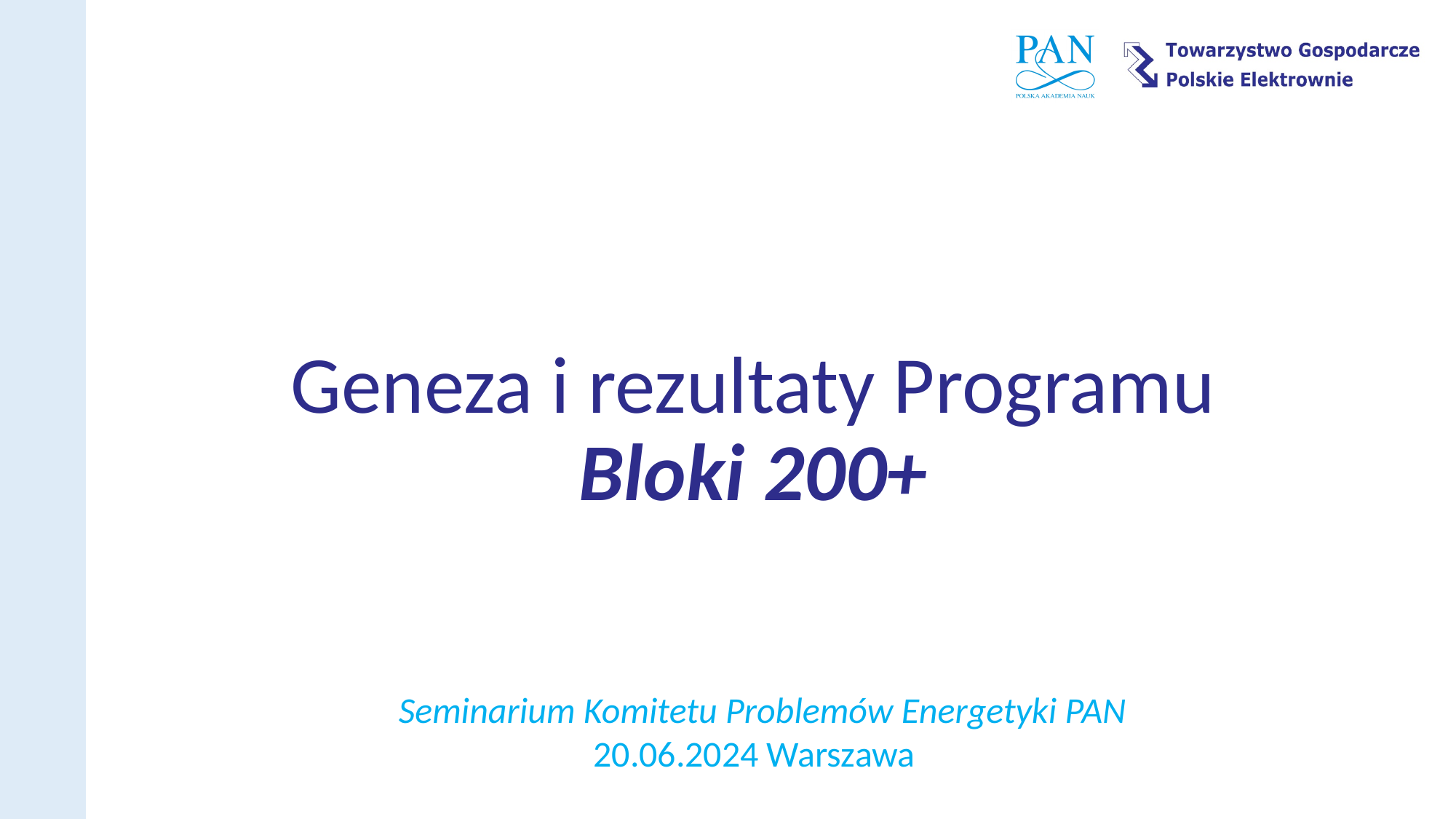

# Geneza i rezultaty Programu Bloki 200+
Seminarium Komitetu Problemów Energetyki PAN
20.06.2024 Warszawa